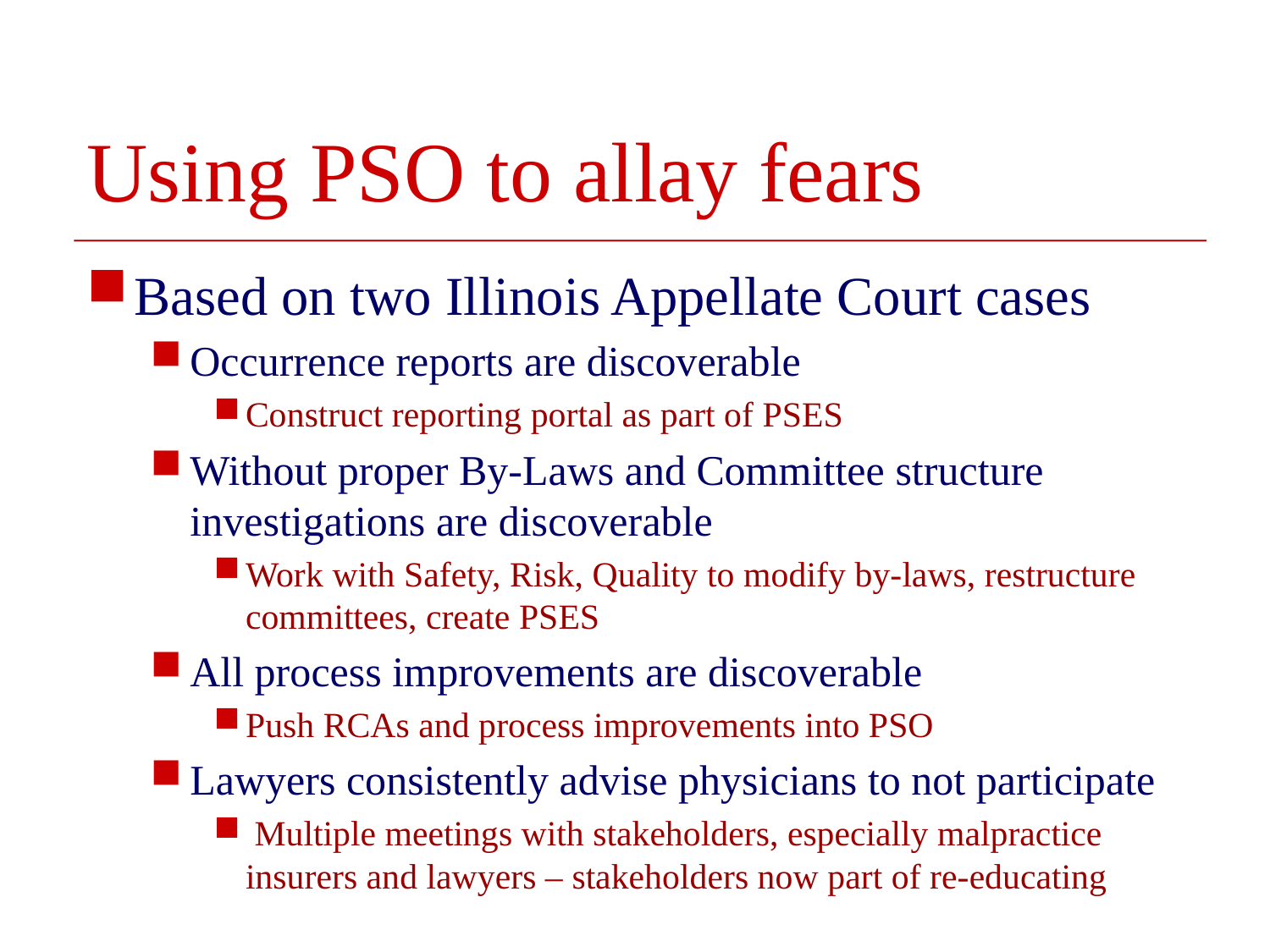

# Using PSO to allay fears
Based on two Illinois Appellate Court cases
Occurrence reports are discoverable
Construct reporting portal as part of PSES
Without proper By-Laws and Committee structure investigations are discoverable
Work with Safety, Risk, Quality to modify by-laws, restructure committees, create PSES
All process improvements are discoverable
Push RCAs and process improvements into PSO
Lawyers consistently advise physicians to not participate
 Multiple meetings with stakeholders, especially malpractice insurers and lawyers – stakeholders now part of re-educating